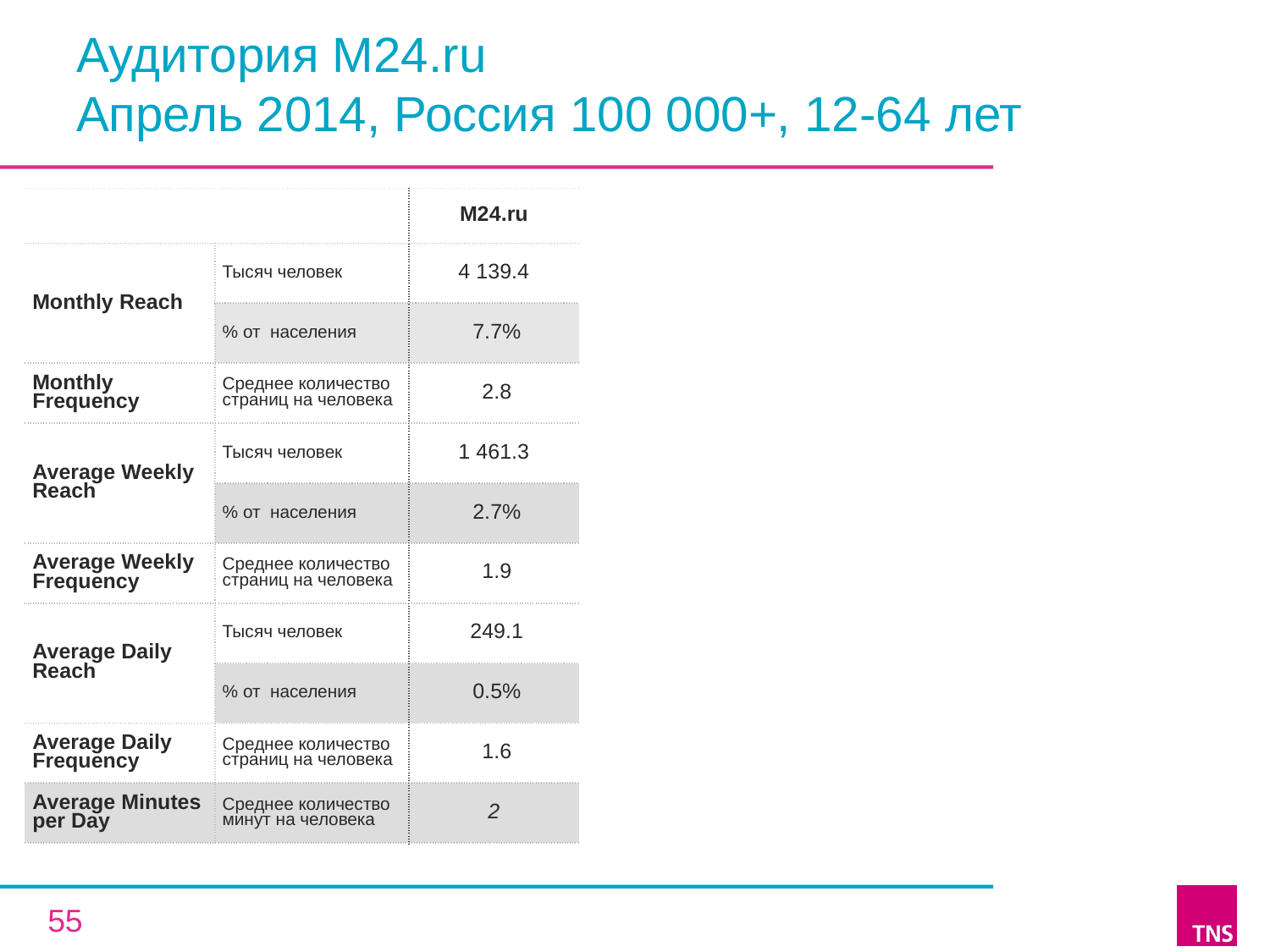

# Аудитория M24.ru Апрель 2014, Россия 100 000+, 12-64 лет
|  |  | M24.ru |
| --- | --- | --- |
| Monthly Reach | Тысяч человек | 4 139.4 |
|  | % от населения | 7.7% |
| Monthly Frequency | Среднее количество страниц на человека | 2.8 |
| Average Weekly Reach | Тысяч человек | 1 461.3 |
|  | % от населения | 2.7% |
| Average Weekly Frequency | Среднее количество страниц на человека | 1.9 |
| Average Daily Reach | Тысяч человек | 249.1 |
|  | % от населения | 0.5% |
| Average Daily Frequency | Среднее количество страниц на человека | 1.6 |
| Average Minutes per Day | Среднее количество минут на человека | 2 |

55